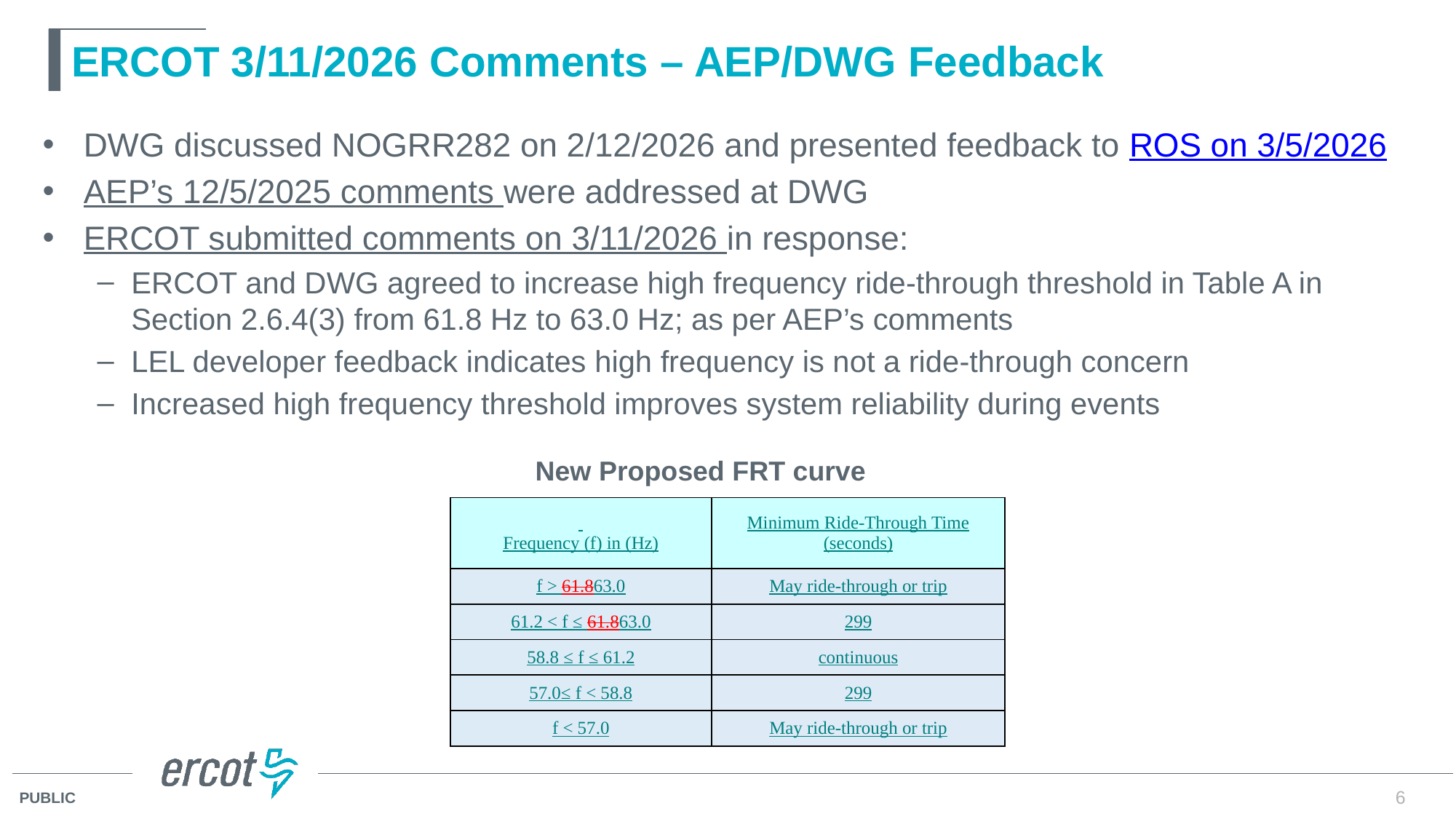

# ERCOT 3/11/2026 Comments – AEP/DWG Feedback
DWG discussed NOGRR282 on 2/12/2026 and presented feedback to ROS on 3/5/2026
AEP’s 12/5/2025 comments were addressed at DWG
ERCOT submitted comments on 3/11/2026 in response:
ERCOT and DWG agreed to increase high frequency ride-through threshold in Table A in Section 2.6.4(3) from 61.8 Hz to 63.0 Hz; as per AEP’s comments
LEL developer feedback indicates high frequency is not a ride-through concern
Increased high frequency threshold improves system reliability during events

New Proposed FRT curve
| Frequency (f) in (Hz) | Minimum Ride-Through Time (seconds) |
| --- | --- |
| f > 61.863.0 | May ride-through or trip |
| 61.2 < f ≤ 61.863.0 | 299 |
| 58.8 ≤ f ≤ 61.2 | continuous |
| 57.0≤ f < 58.8 | 299 |
| f < 57.0 | May ride-through or trip |
6